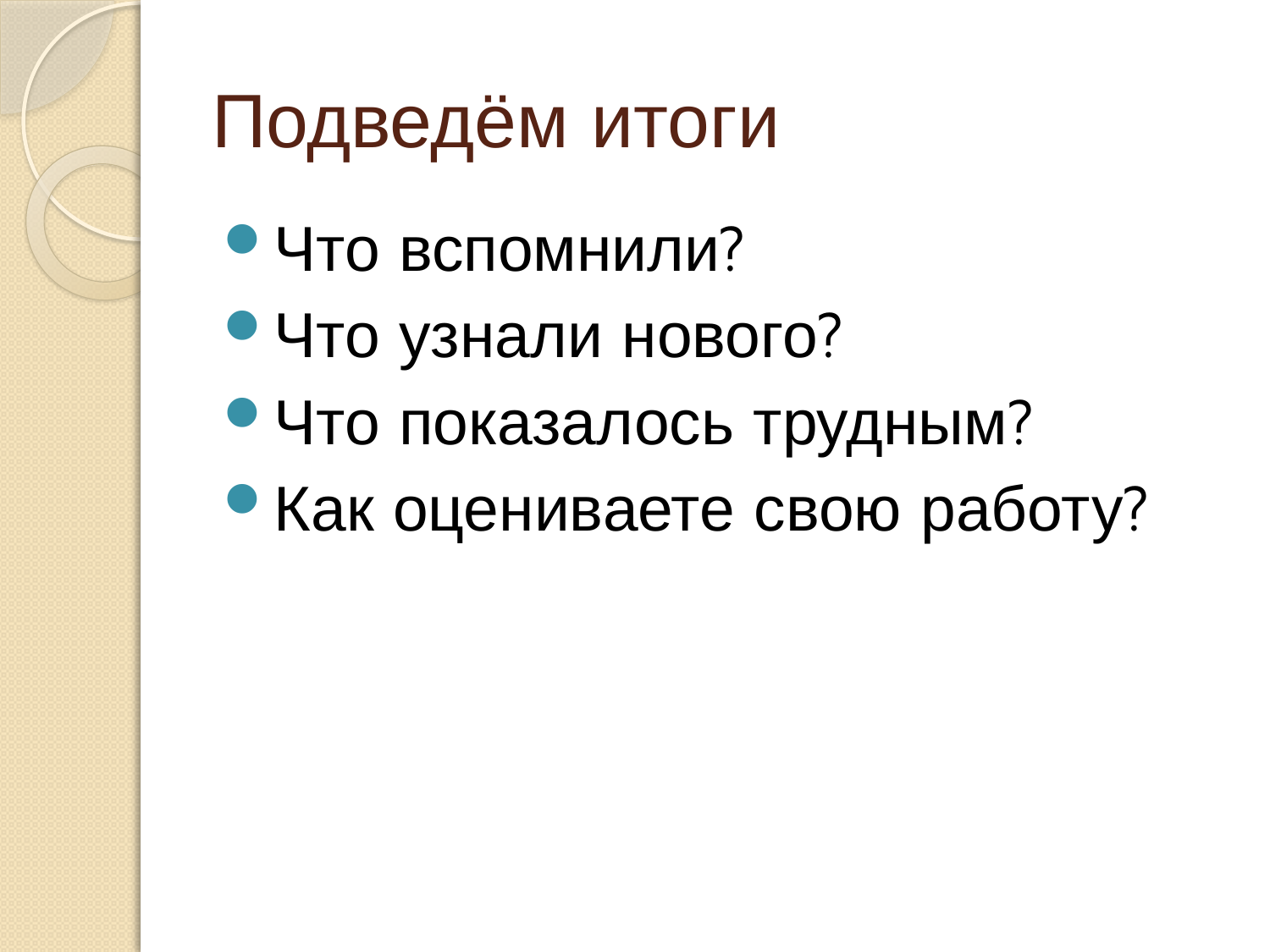

# Подведём итоги
Что вспомнили?
Что узнали нового?
Что показалось трудным?
Как оцениваете свою работу?